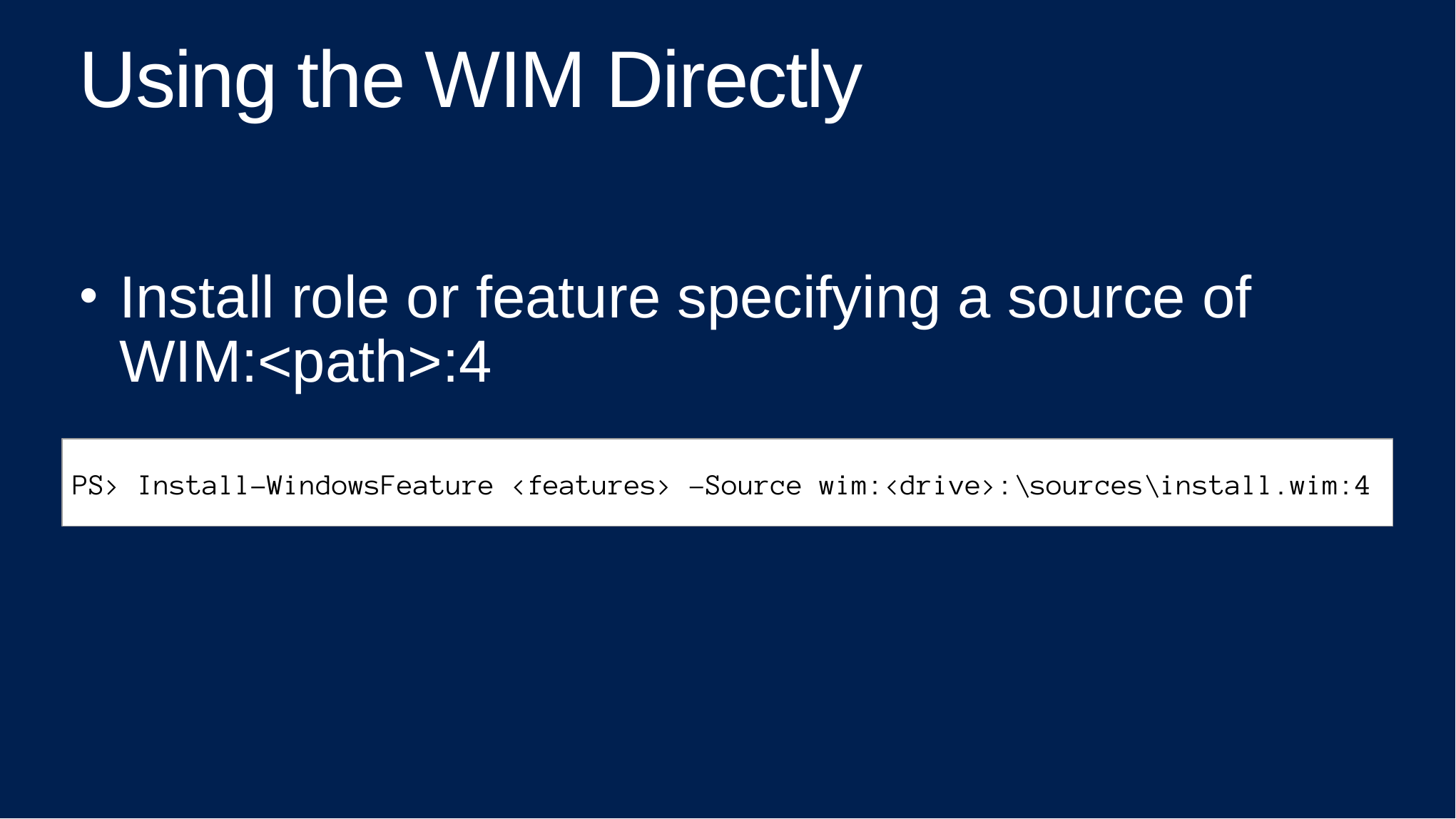

# Using the WIM Directly

Install role or feature specifying a source of WIM:<path>:4

PS> Install-WindowsFeature <features> –Source wim:<drive>:\sources\install.wim:4